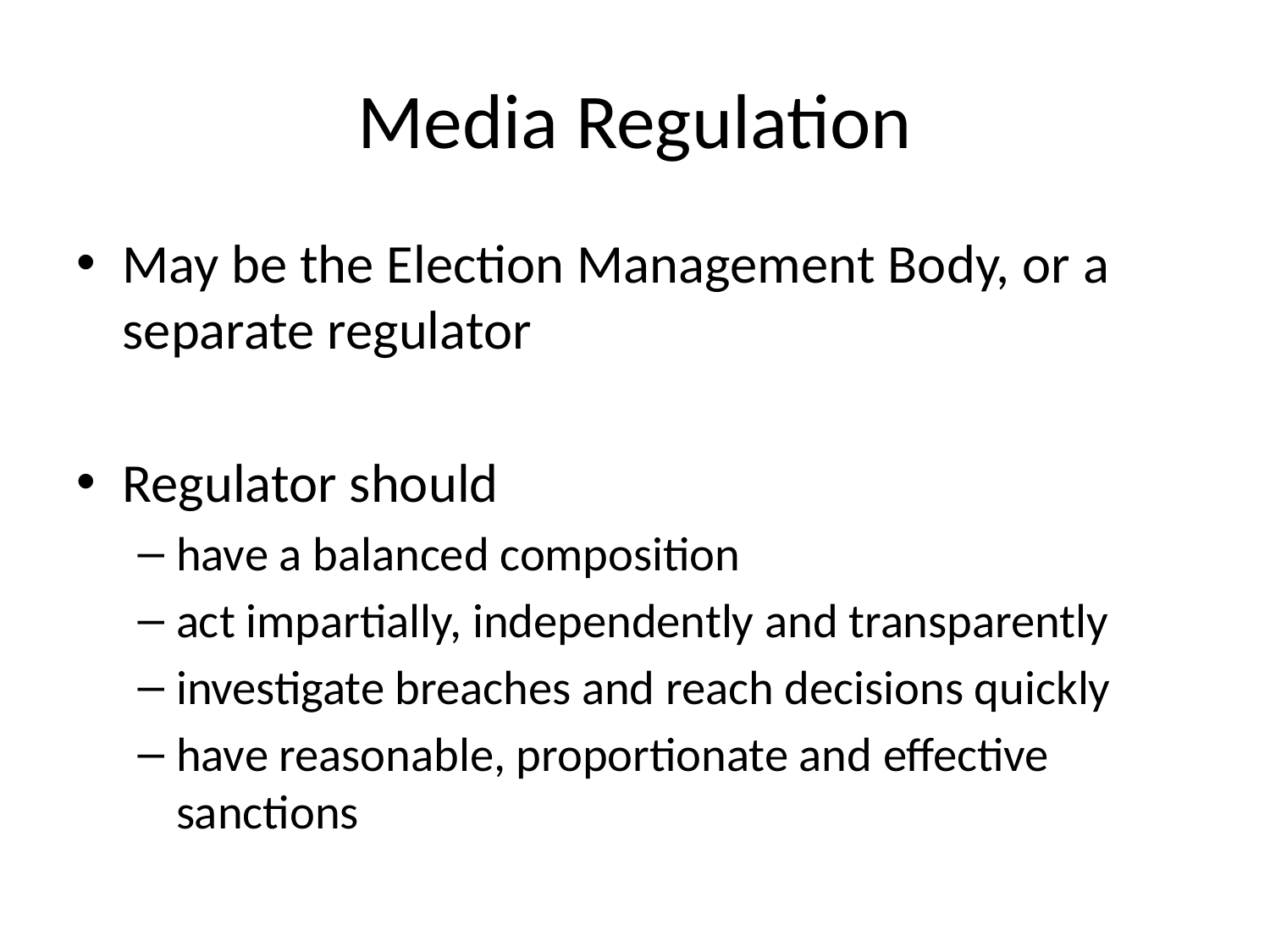

# Media Regulation
May be the Election Management Body, or a separate regulator

Regulator should
have a balanced composition
act impartially, independently and transparently
investigate breaches and reach decisions quickly
have reasonable, proportionate and effective sanctions